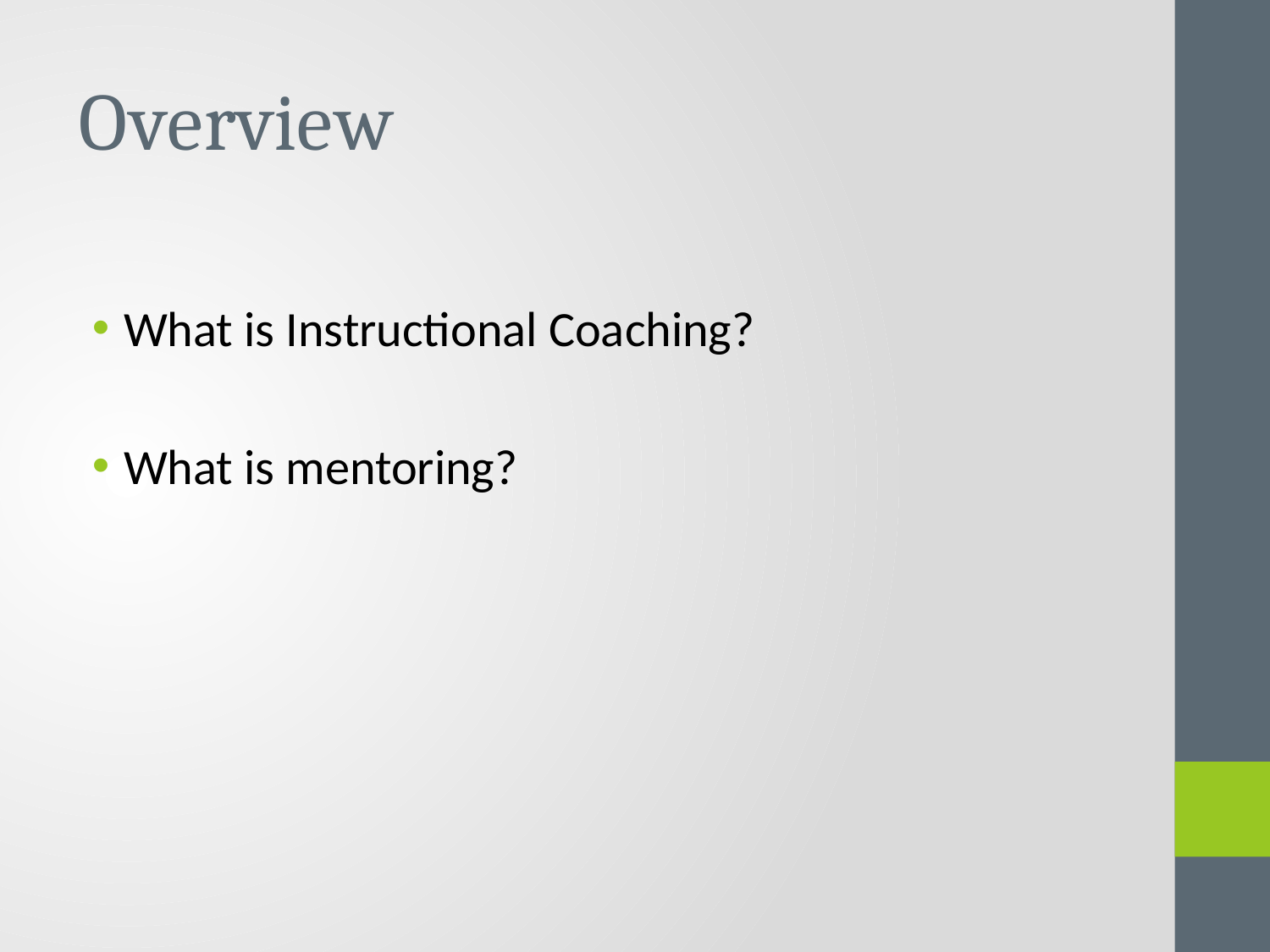

# Overview

What is Instructional Coaching?

What is mentoring?